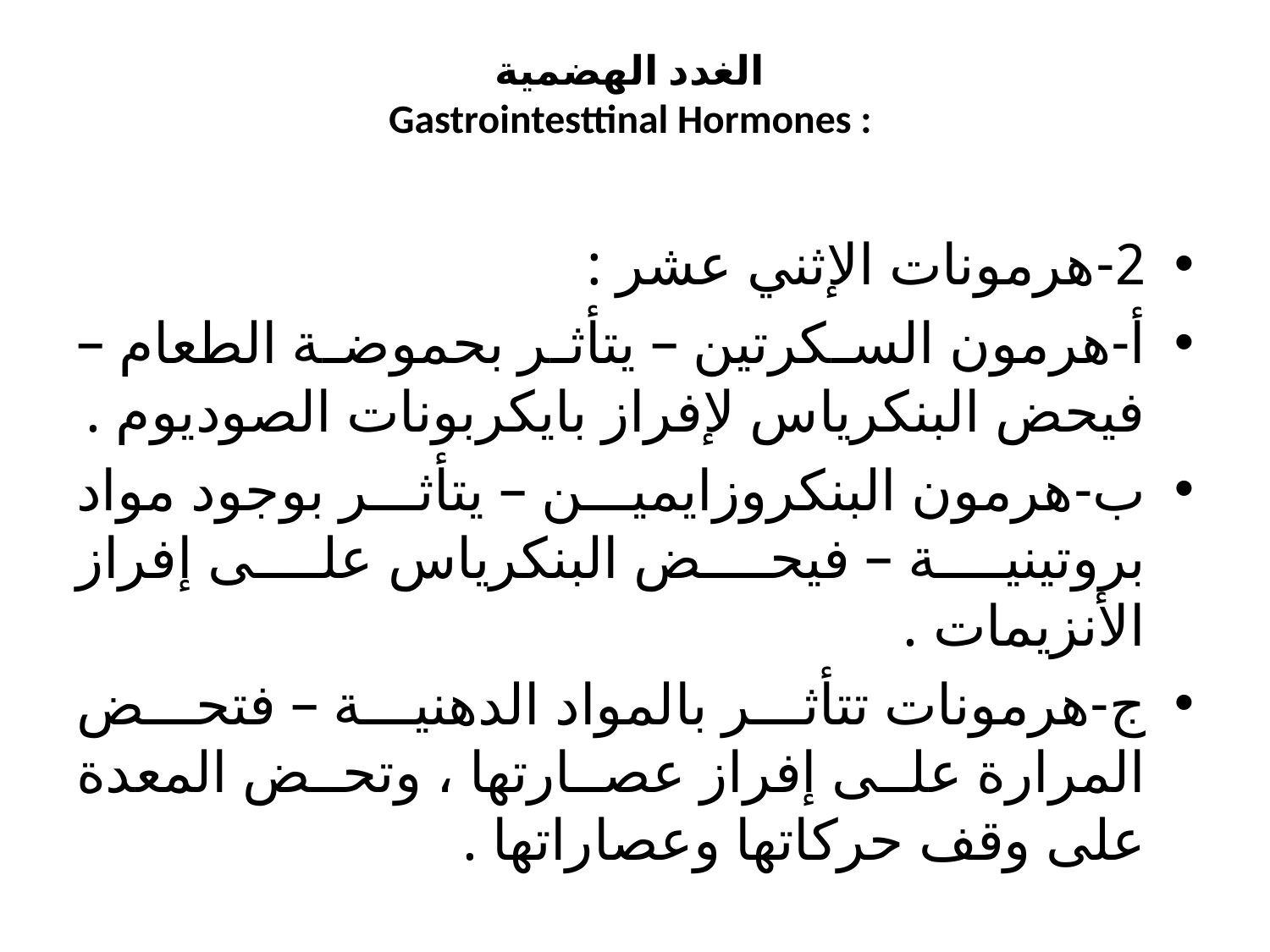

# الغدد الهضمية Gastrointesttinal Hormones :
2-هرمونات الإثني عشر :
أ-هرمون السكرتين – يتأثر بحموضة الطعام – فيحض البنكرياس لإفراز بايكربونات الصوديوم .
ب-هرمون البنكروزايمين – يتأثر بوجود مواد بروتينية – فيحض البنكرياس على إفراز الأنزيمات .
ج-هرمونات تتأثر بالمواد الدهنية – فتحض المرارة على إفراز عصارتها ، وتحض المعدة على وقف حركاتها وعصاراتها .